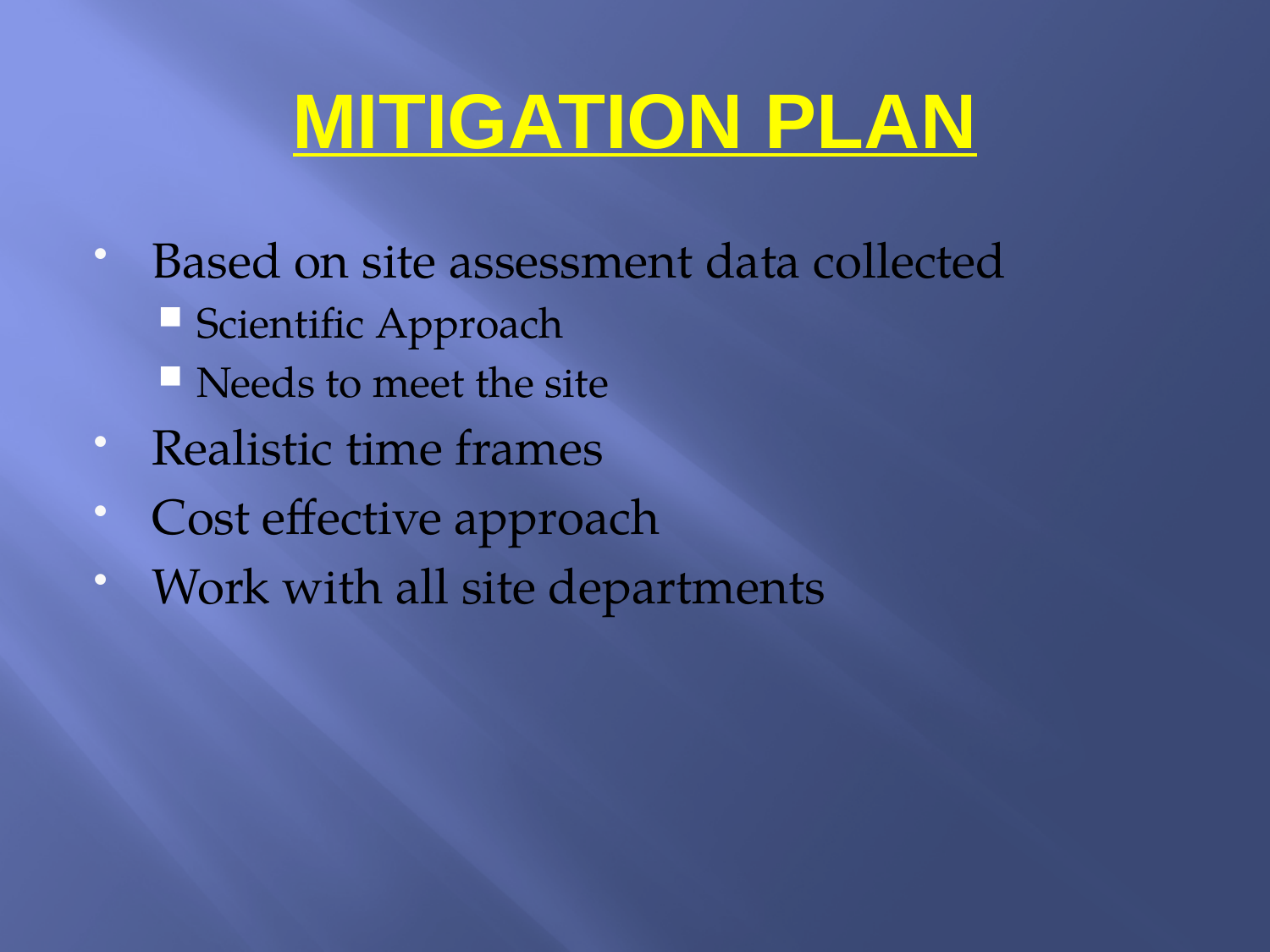

# MITIGATION PLAN
Based on site assessment data collected
Scientific Approach
Needs to meet the site
Realistic time frames
Cost effective approach
Work with all site departments